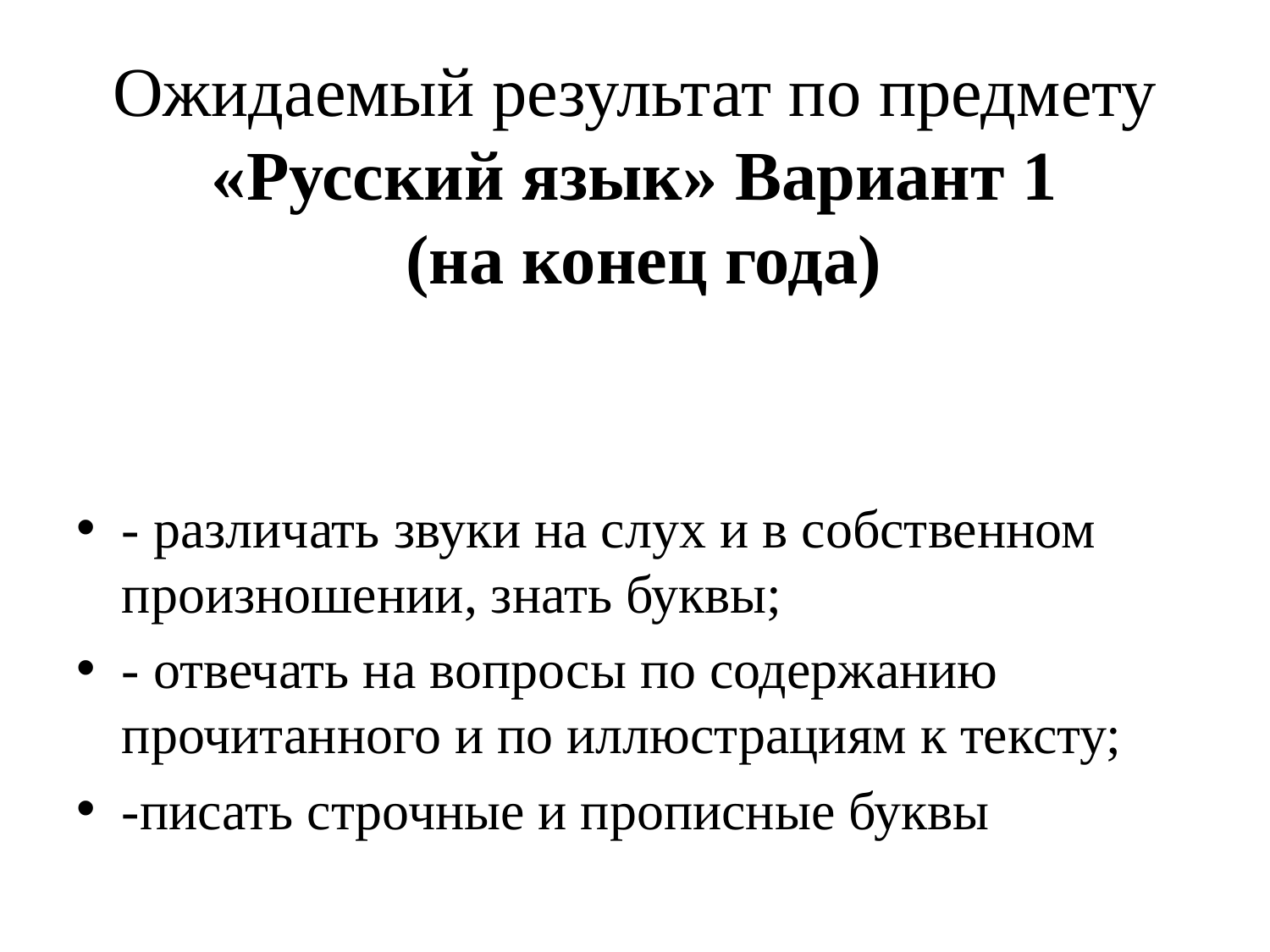

# Ожидаемый результат по предмету «Русский язык» Вариант 1 (на конец года)

- различать звуки на слух и в собственном произношении, знать буквы;
- отвечать на вопросы по содержанию прочитанного и по иллюстрациям к тексту;
-писать строчные и прописные буквы